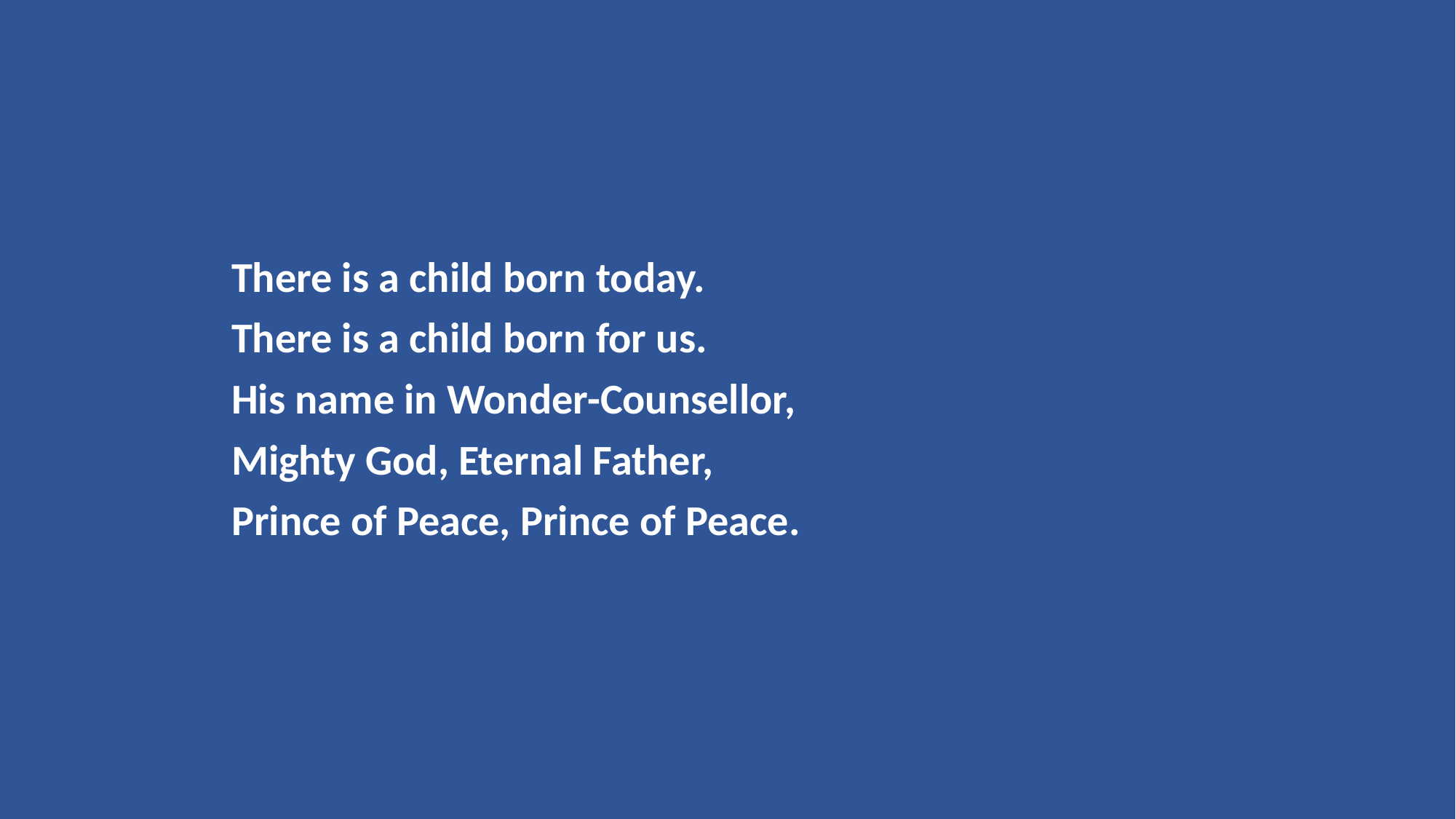

There is a child born today.
There is a child born for us.
His name in Wonder-Counsellor,
Mighty God, Eternal Father,
Prince of Peace, Prince of Peace.